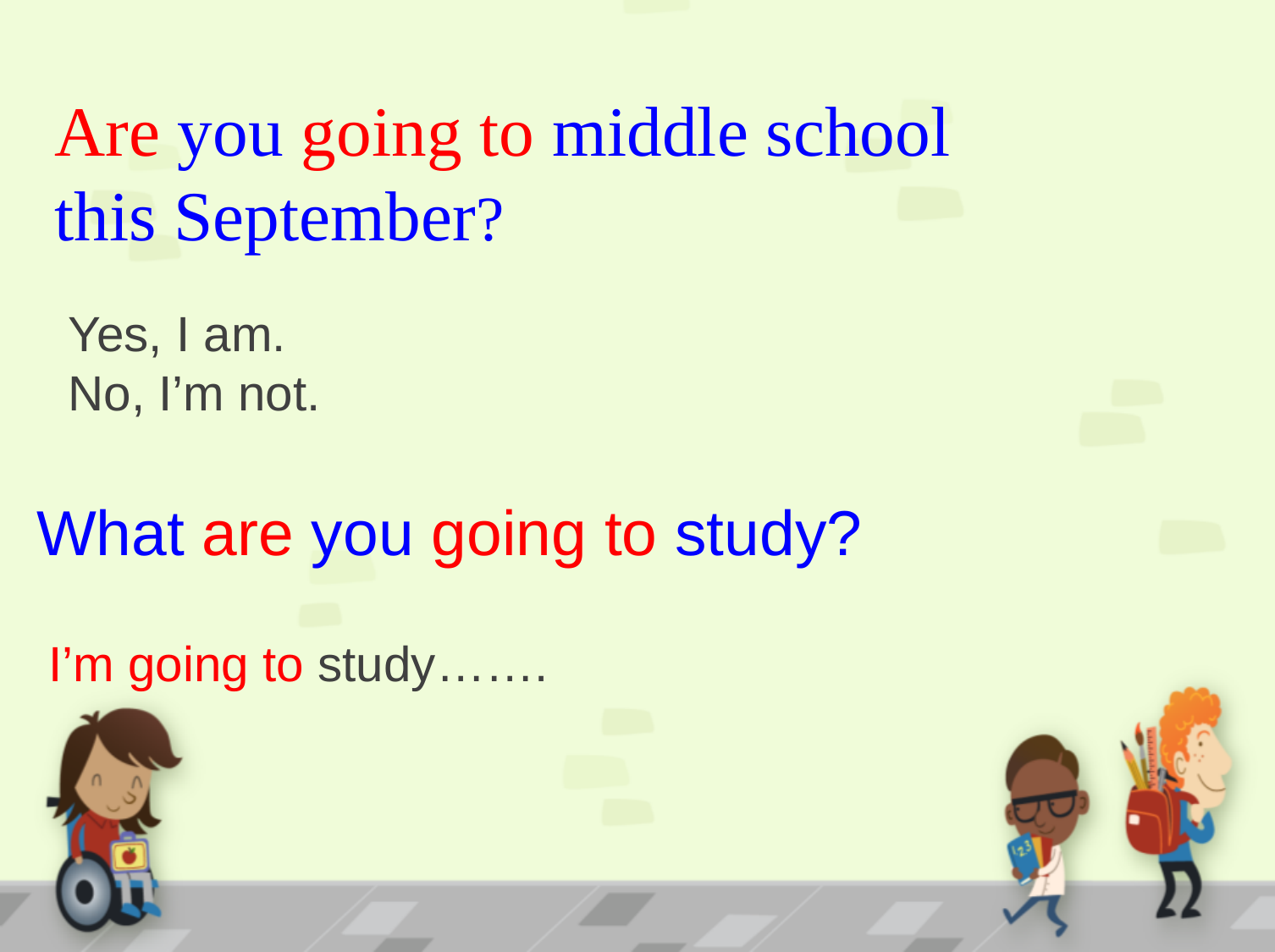

Are you going to middle school
this September?
Yes, I am.
No, I’m not.
What are you going to study?
I’m going to study…….